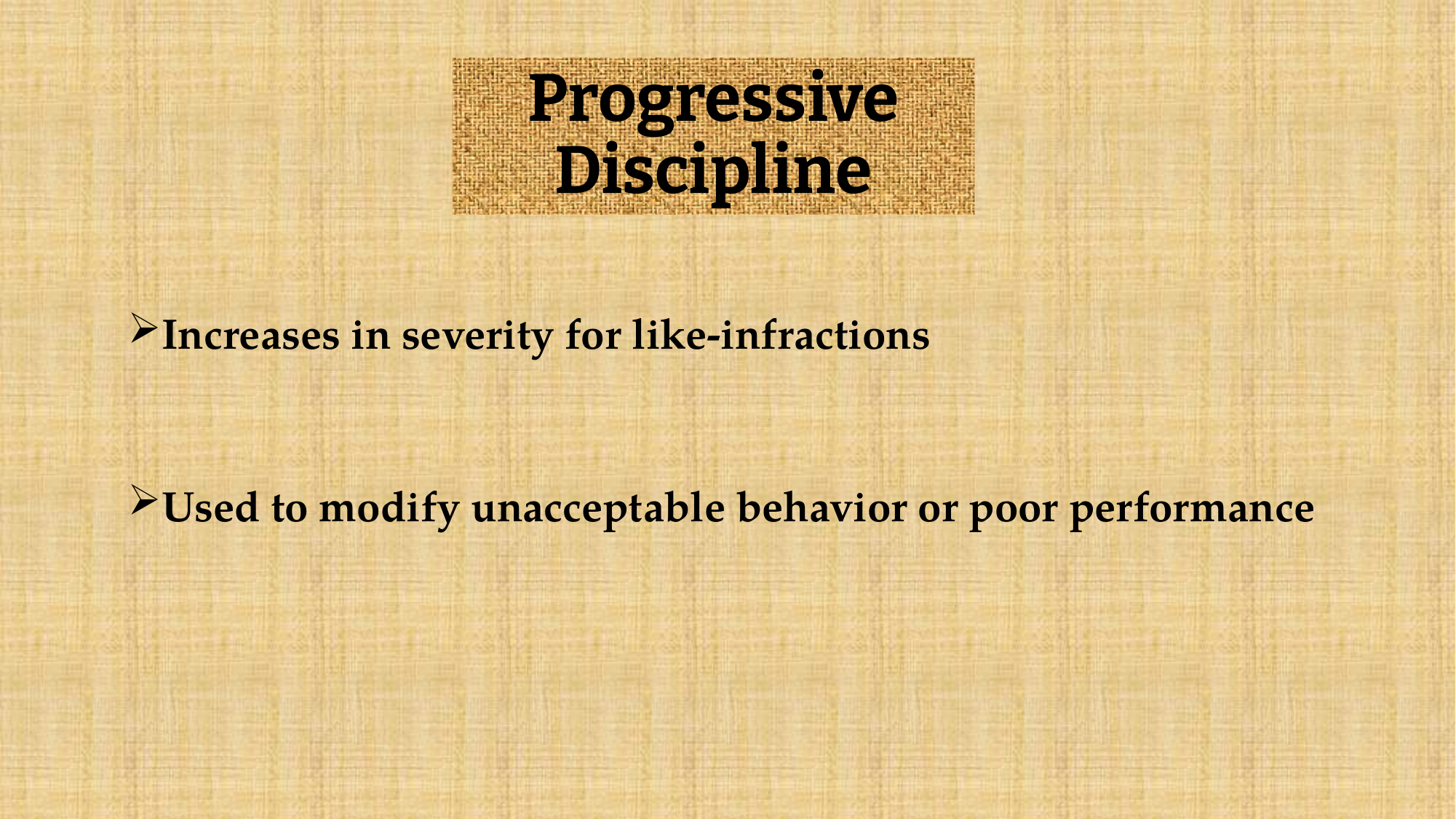

# Progressive Discipline
Increases in severity for like-infractions

Used to modify unacceptable behavior or poor performance